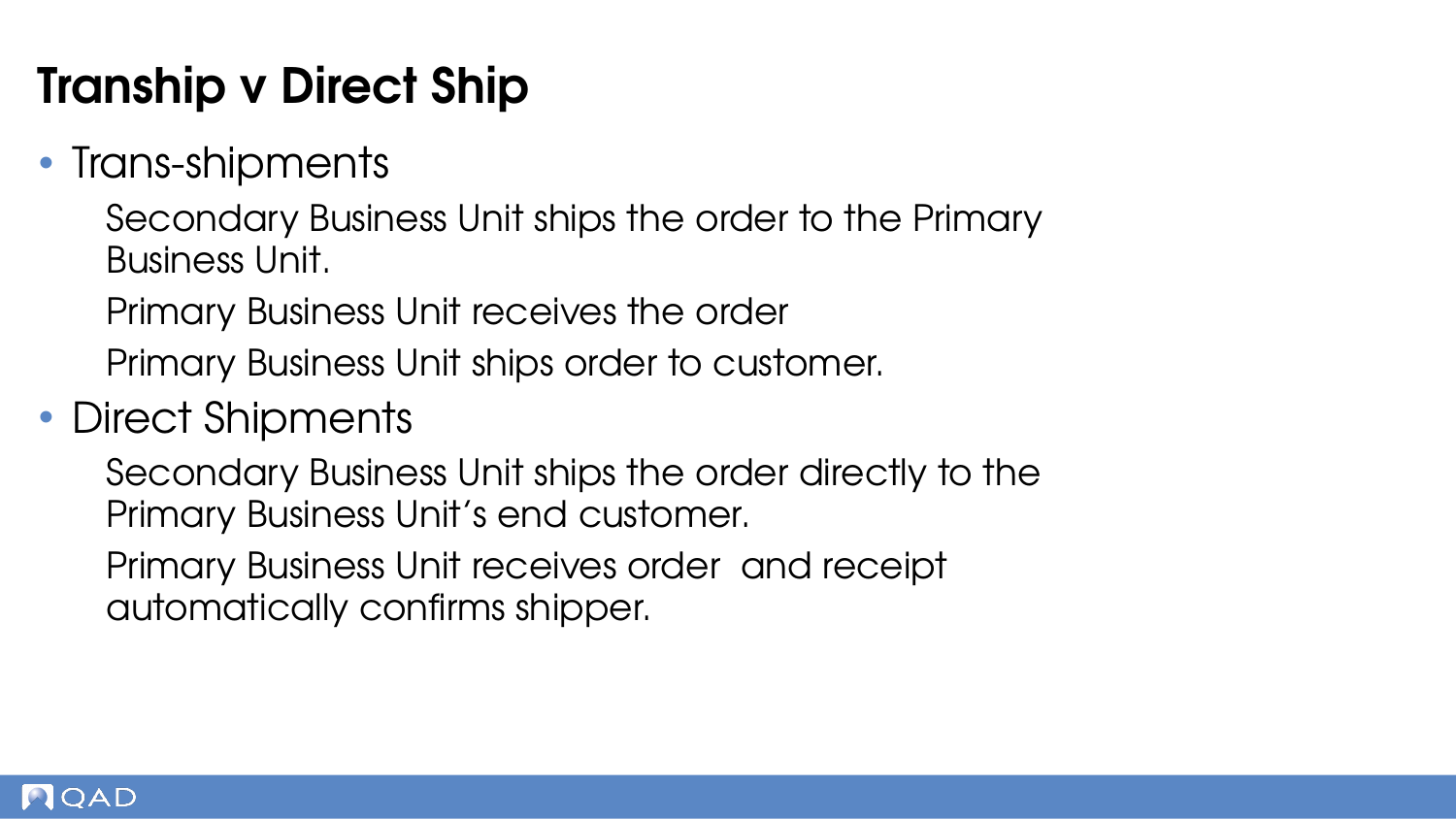

# Tranship v Direct Ship
Trans-shipments
Secondary Business Unit ships the order to the Primary Business Unit.
Primary Business Unit receives the order
Primary Business Unit ships order to customer.
Direct Shipments
Secondary Business Unit ships the order directly to the Primary Business Unit’s end customer.
Primary Business Unit receives order  and receipt automatically confirms shipper.
133